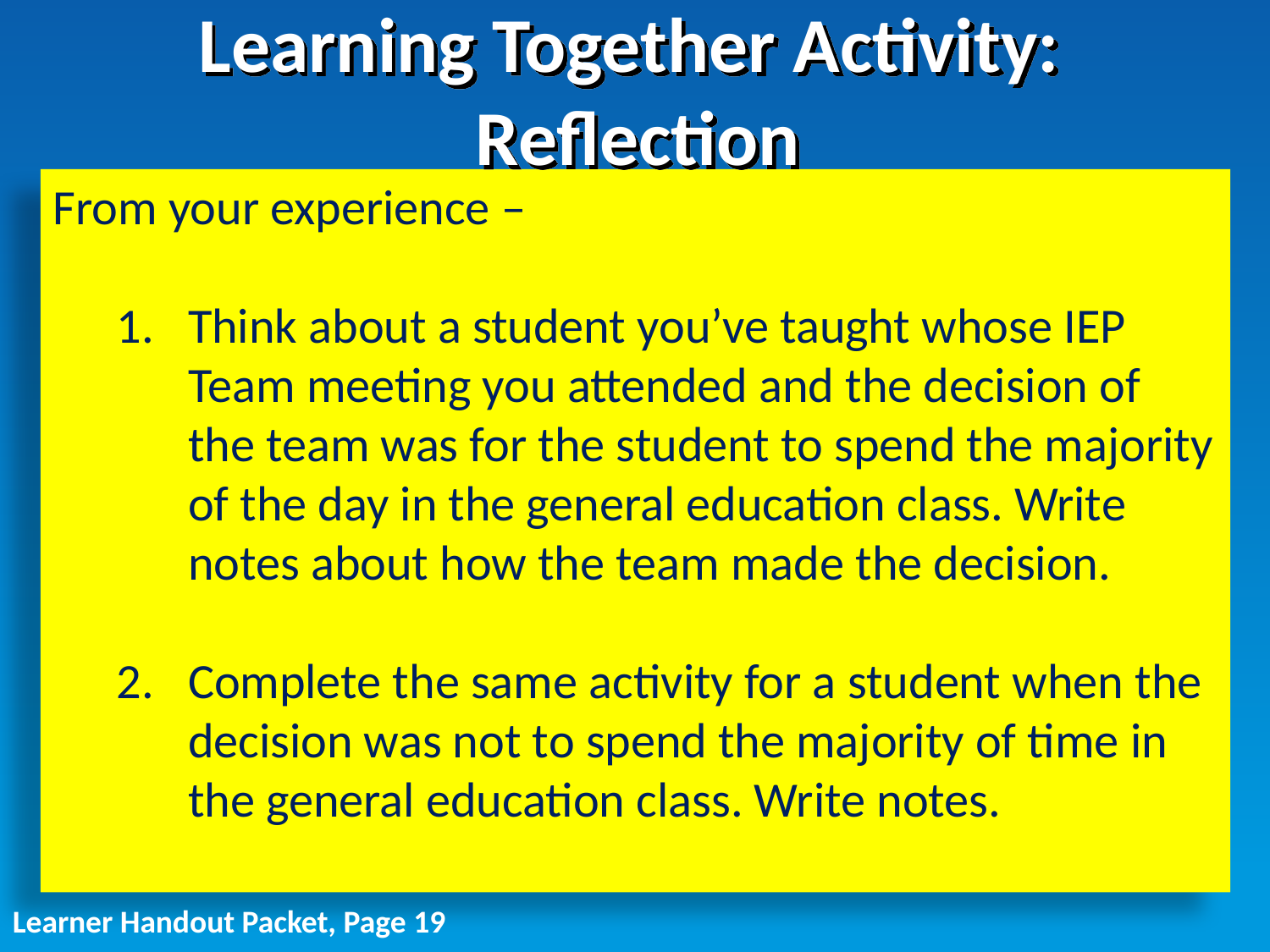

# Learning Together Activity: Reflection
From your experience –

Think about a student you’ve taught whose IEP Team meeting you attended and the decision of the team was for the student to spend the majority of the day in the general education class. Write notes about how the team made the decision.

Complete the same activity for a student when the decision was not to spend the majority of time in the general education class. Write notes.

Learner Handout Packet, Page 19